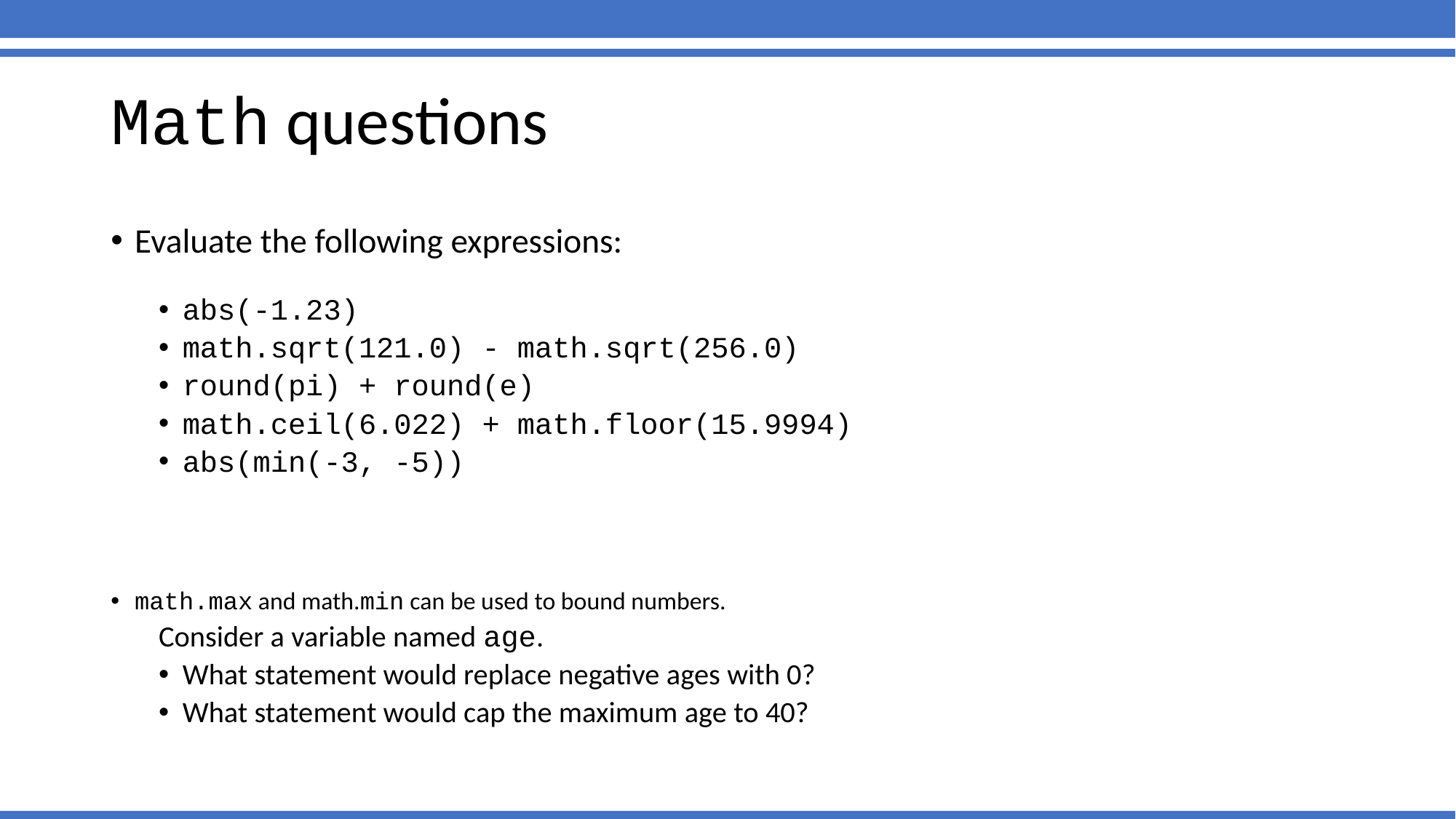

# Math questions
Evaluate the following expressions:

abs(-1.23)
math.sqrt(121.0) - math.sqrt(256.0)
round(pi) + round(e)
math.ceil(6.022) + math.floor(15.9994)
abs(min(-3, -5))

math.max and math.min can be used to bound numbers.
Consider a variable named age.
What statement would replace negative ages with 0?
What statement would cap the maximum age to 40?